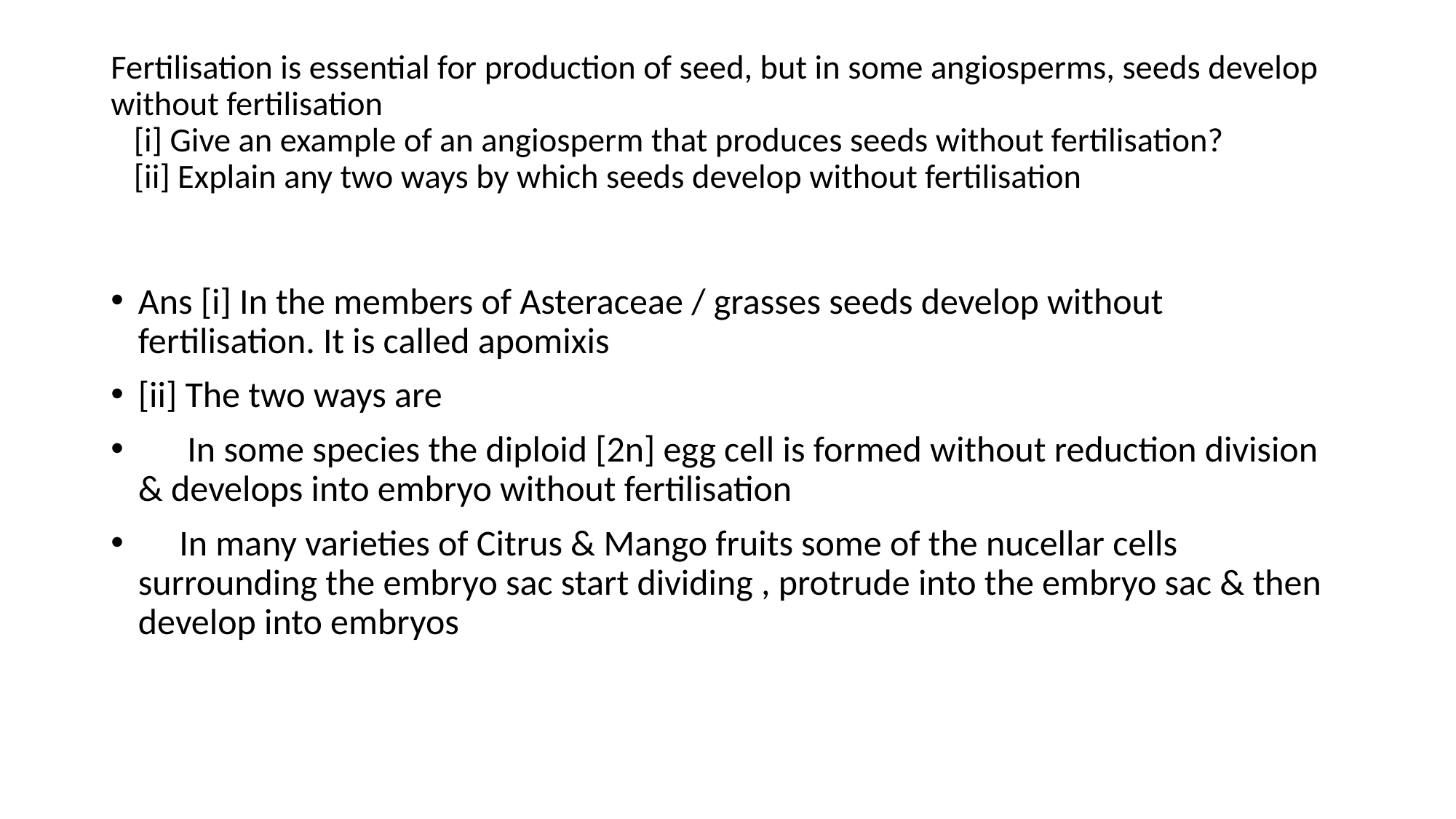

# Fertilisation is essential for production of seed, but in some angiosperms, seeds develop without fertilisation [i] Give an example of an angiosperm that produces seeds without fertilisation? [ii] Explain any two ways by which seeds develop without fertilisation

Ans [i] In the members of Asteraceae / grasses seeds develop without fertilisation. It is called apomixis
[ii] The two ways are
      In some species the diploid [2n] egg cell is formed without reduction division & develops into embryo without fertilisation
     In many varieties of Citrus & Mango fruits some of the nucellar cells surrounding the embryo sac start dividing , protrude into the embryo sac & then develop into embryos